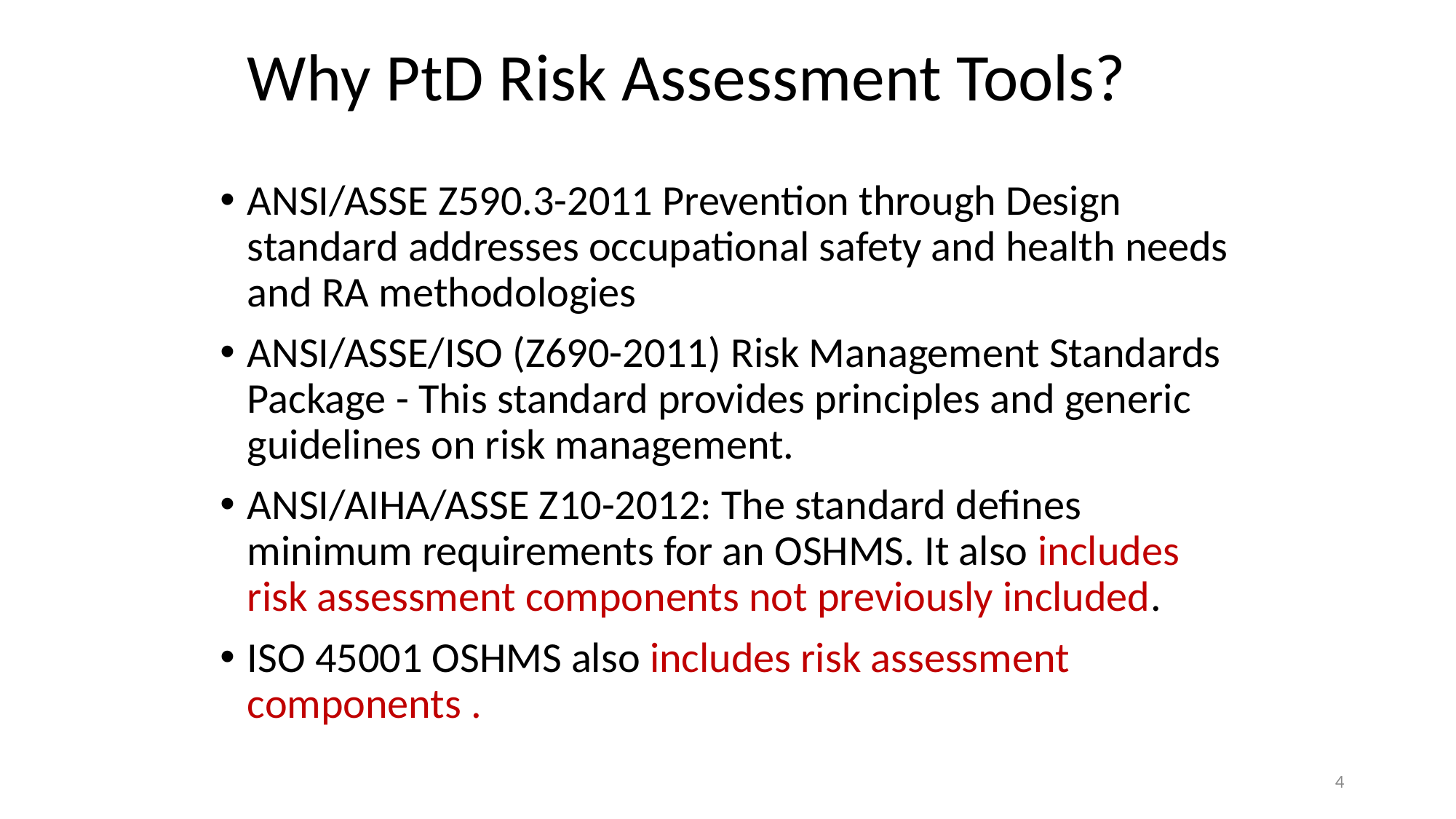

# Why PtD Risk Assessment Tools?
ANSI/ASSE Z590.3-2011 Prevention through Design standard addresses occupational safety and health needs and RA methodologies
ANSI/ASSE/ISO (Z690-2011) Risk Management Standards Package - This standard provides principles and generic guidelines on risk management.
ANSI/AIHA/ASSE Z10-2012: The standard defines minimum requirements for an OSHMS. It also includes risk assessment components not previously included.
ISO 45001 OSHMS also includes risk assessment components .
4